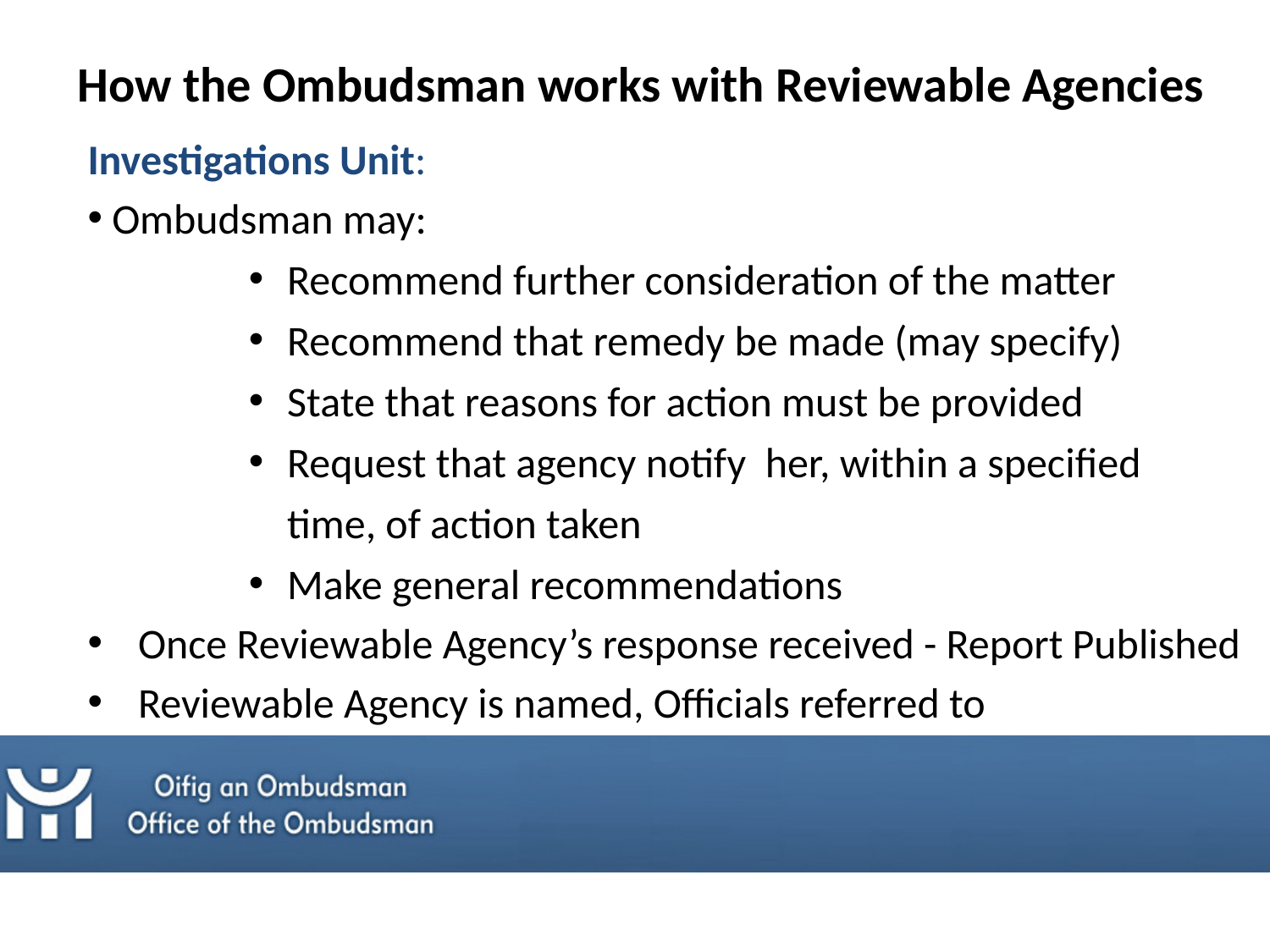

How the Ombudsman works with Reviewable Agencies
Investigations Unit:
 Ombudsman may:
Recommend further consideration of the matter
Recommend that remedy be made (may specify)
State that reasons for action must be provided
Request that agency notify  her, within a specified
time, of action taken
Make general recommendations
Once Reviewable Agency’s response received - Report Published
Reviewable Agency is named, Officials referred to